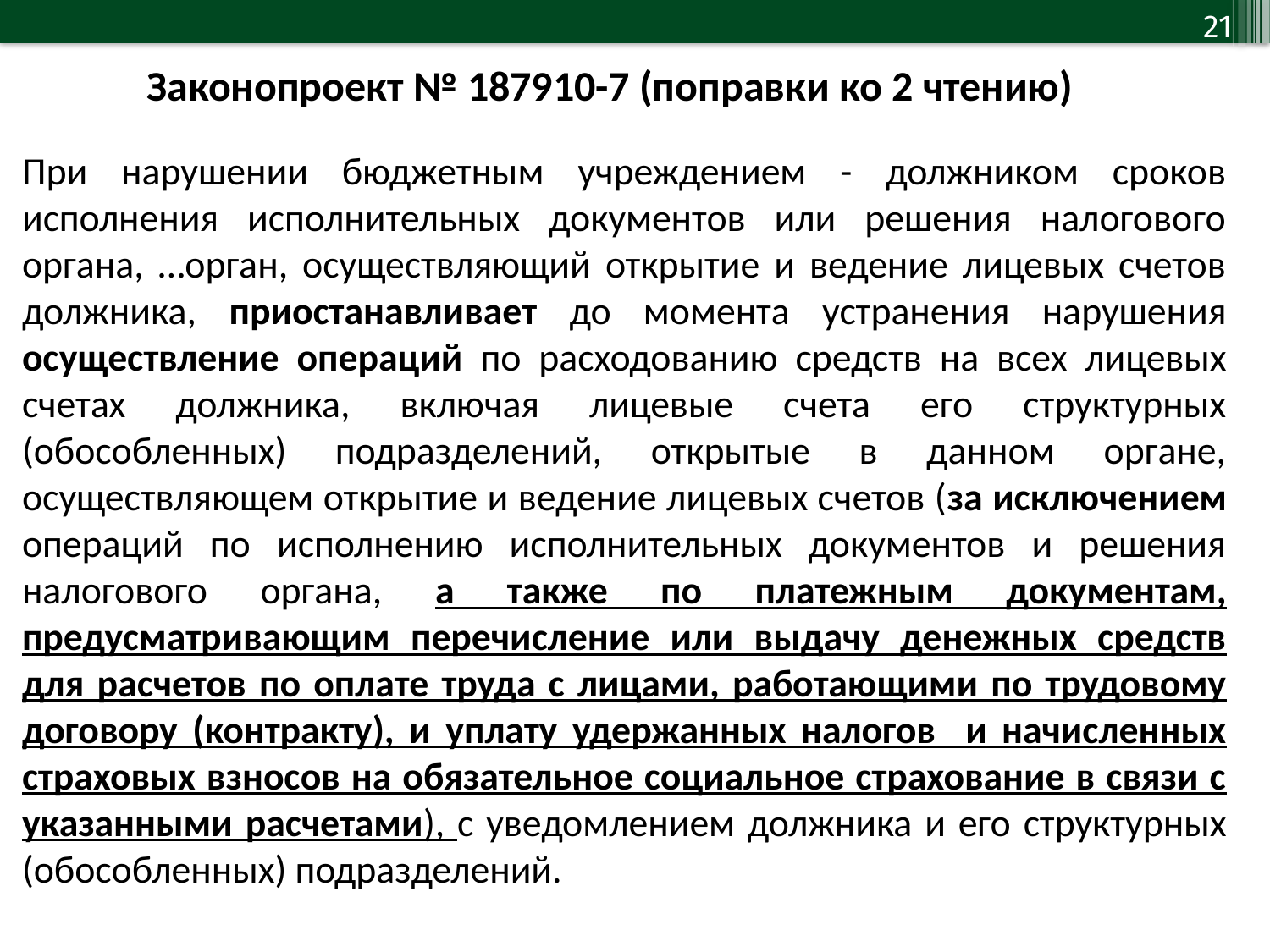

Законопроект № 187910-7 (поправки ко 2 чтению)
При нарушении бюджетным учреждением - должником сроков исполнения исполнительных документов или решения налогового органа, …орган, осуществляющий открытие и ведение лицевых счетов должника, приостанавливает до момента устранения нарушения осуществление операций по расходованию средств на всех лицевых счетах должника, включая лицевые счета его структурных (обособленных) подразделений, открытые в данном органе, осуществляющем открытие и ведение лицевых счетов (за исключением операций по исполнению исполнительных документов и решения налогового органа, а также по платежным документам, предусматривающим перечисление или выдачу денежных средств для расчетов по оплате труда с лицами, работающими по трудовому договору (контракту), и уплату удержанных налогов  и начисленных страховых взносов на обязательное социальное страхование в связи с указанными расчетами), с уведомлением должника и его структурных (обособленных) подразделений.